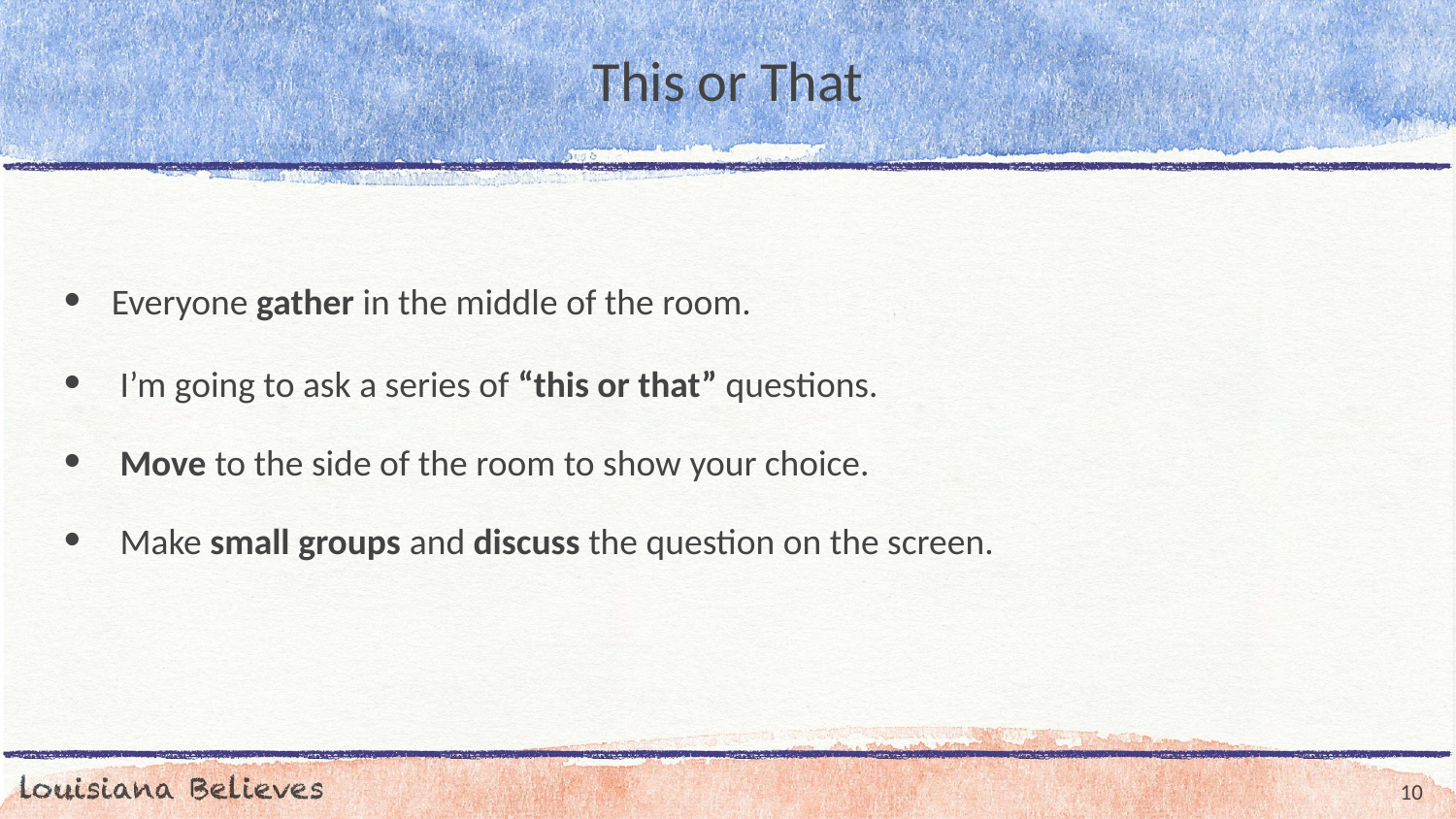

# This or That
Everyone gather in the middle of the room.
 I’m going to ask a series of “this or that” questions.
 Move to the side of the room to show your choice.
 Make small groups and discuss the question on the screen.